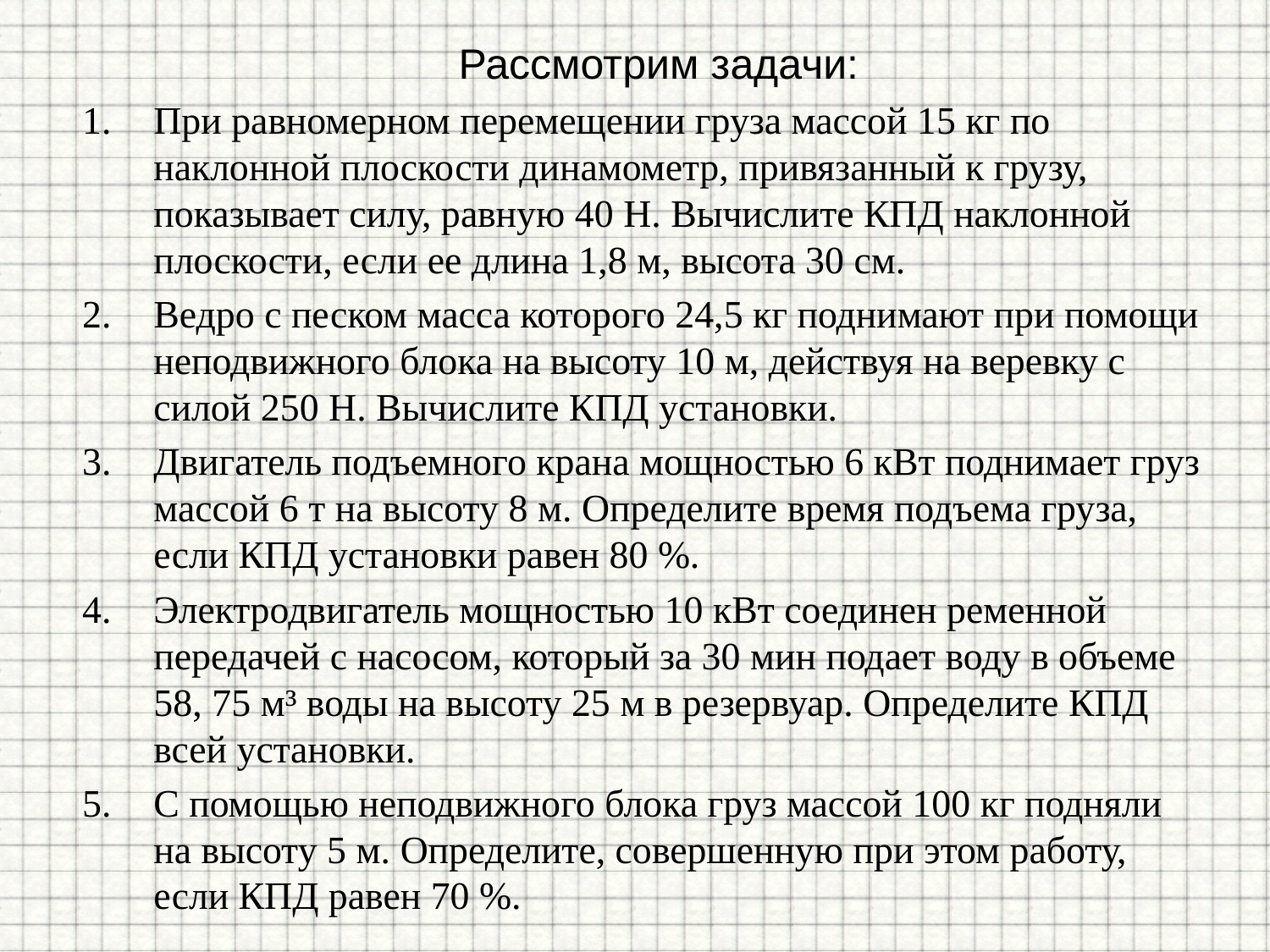

# Рассмотрим задачи:
При равномерном перемещении груза массой 15 кг по наклонной плоскости динамометр, привязанный к грузу, показывает силу, равную 40 Н. Вычислите КПД наклонной плоскости, если ее длина 1,8 м, высота 30 см.
Ведро с песком масса которого 24,5 кг поднимают при помощи неподвижного блока на высоту 10 м, действуя на веревку с силой 250 Н. Вычислите КПД установки.
Двигатель подъемного крана мощностью 6 кВт поднимает груз массой 6 т на высоту 8 м. Определите время подъема груза, если КПД установки равен 80 %.
Электродвигатель мощностью 10 кВт соединен ременной передачей с насосом, который за 30 мин подает воду в объеме 58, 75 м³ воды на высоту 25 м в резервуар. Определите КПД всей установки.
С помощью неподвижного блока груз массой 100 кг подняли на высоту 5 м. Определите, совершенную при этом работу, если КПД равен 70 %.